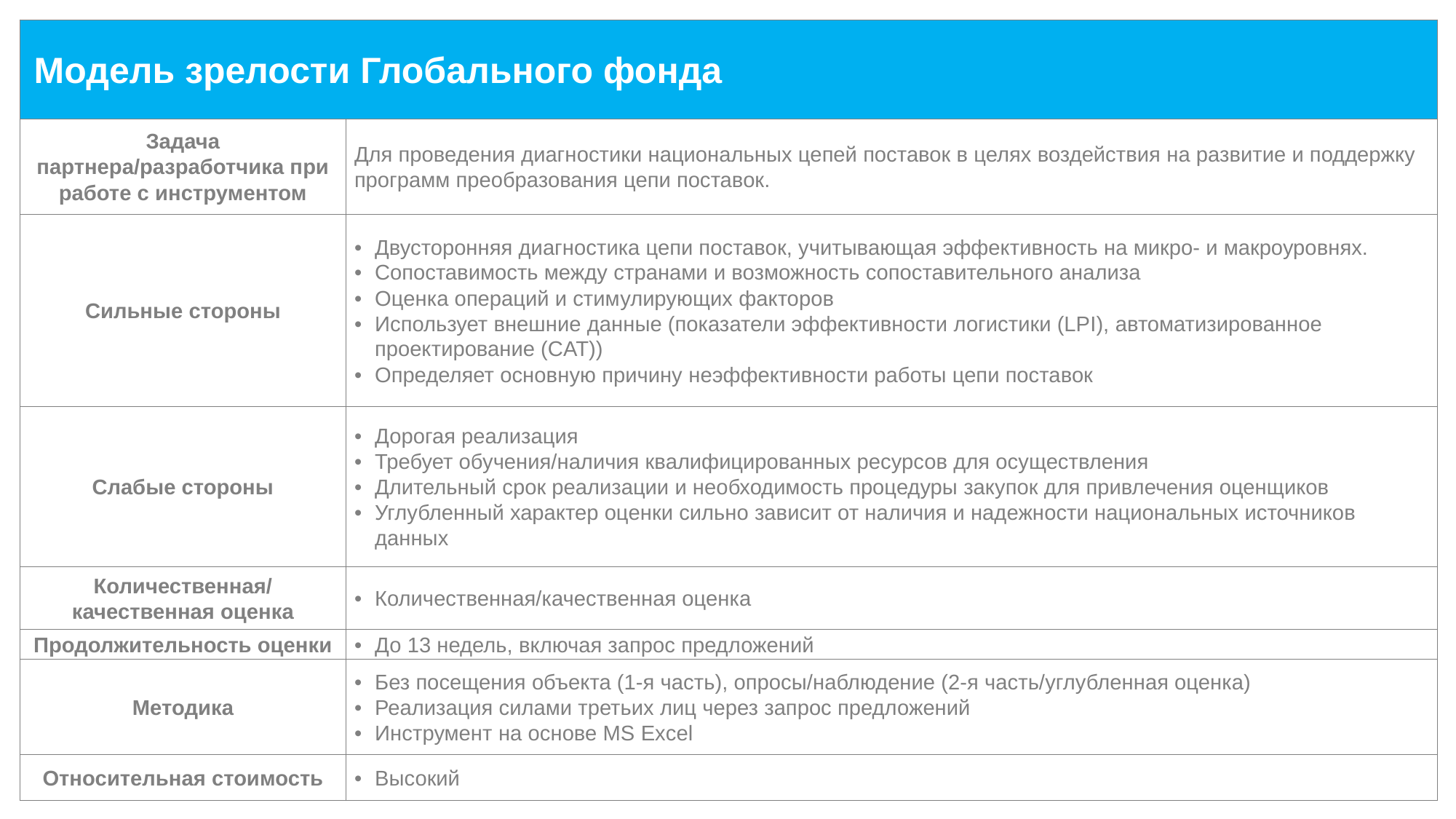

| Модель зрелости Глобального фонда |  |
| --- | --- |
| Задача партнера/разработчика при работе с инструментом | Для проведения диагностики национальных цепей поставок в целях воздействия на развитие и поддержку программ преобразования цепи поставок. |
| Сильные стороны | Двусторонняя диагностика цепи поставок, учитывающая эффективность на микро- и макроуровнях. Сопоставимость между странами и возможность сопоставительного анализа Оценка операций и стимулирующих факторов Использует внешние данные (показатели эффективности логистики (LPI), автоматизированное проектирование (CAT)) Определяет основную причину неэффективности работы цепи поставок |
| Слабые стороны | Дорогая реализация Требует обучения/наличия квалифицированных ресурсов для осуществления Длительный срок реализации и необходимость процедуры закупок для привлечения оценщиков Углубленный характер оценки сильно зависит от наличия и надежности национальных источников данных |
| Количественная/ качественная оценка | Количественная/качественная оценка |
| Продолжительность оценки | До 13 недель, включая запрос предложений |
| Методика | Без посещения объекта (1-я часть), опросы/наблюдение (2-я часть/углубленная оценка) Реализация силами третьих лиц через запрос предложений Инструмент на основе MS Excel |
| Относительная стоимость | Высокий |